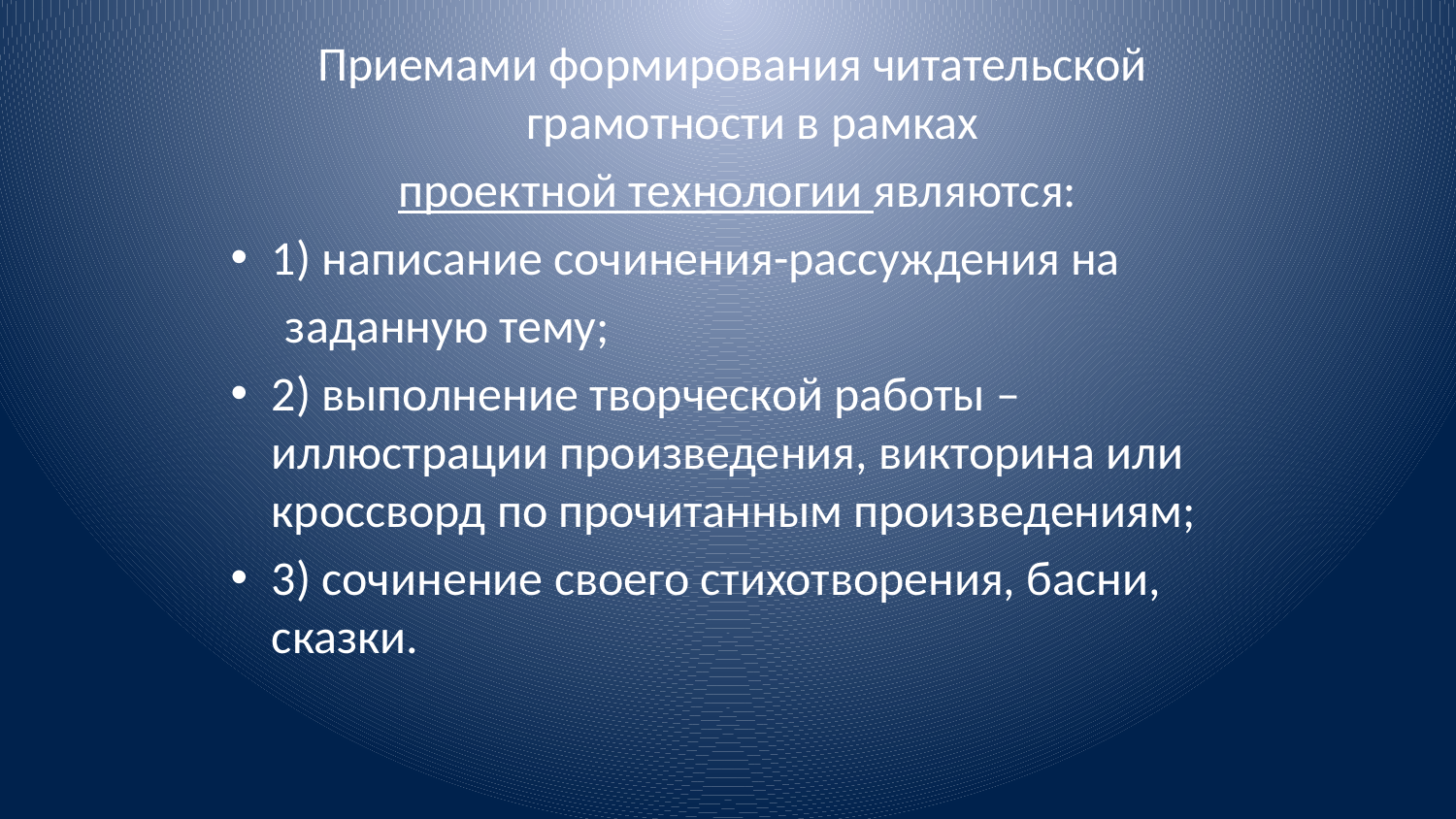

Приемами формирования читательской грамотности в рамках
 проектной технологии являются:
1) написание сочинения-рассуждения на
     заданную тему;
2) выполнение творческой работы – иллюстрации произведения, викторина или кроссворд по прочитанным произведениям;
3) сочинение своего стихотворения, басни, сказки.